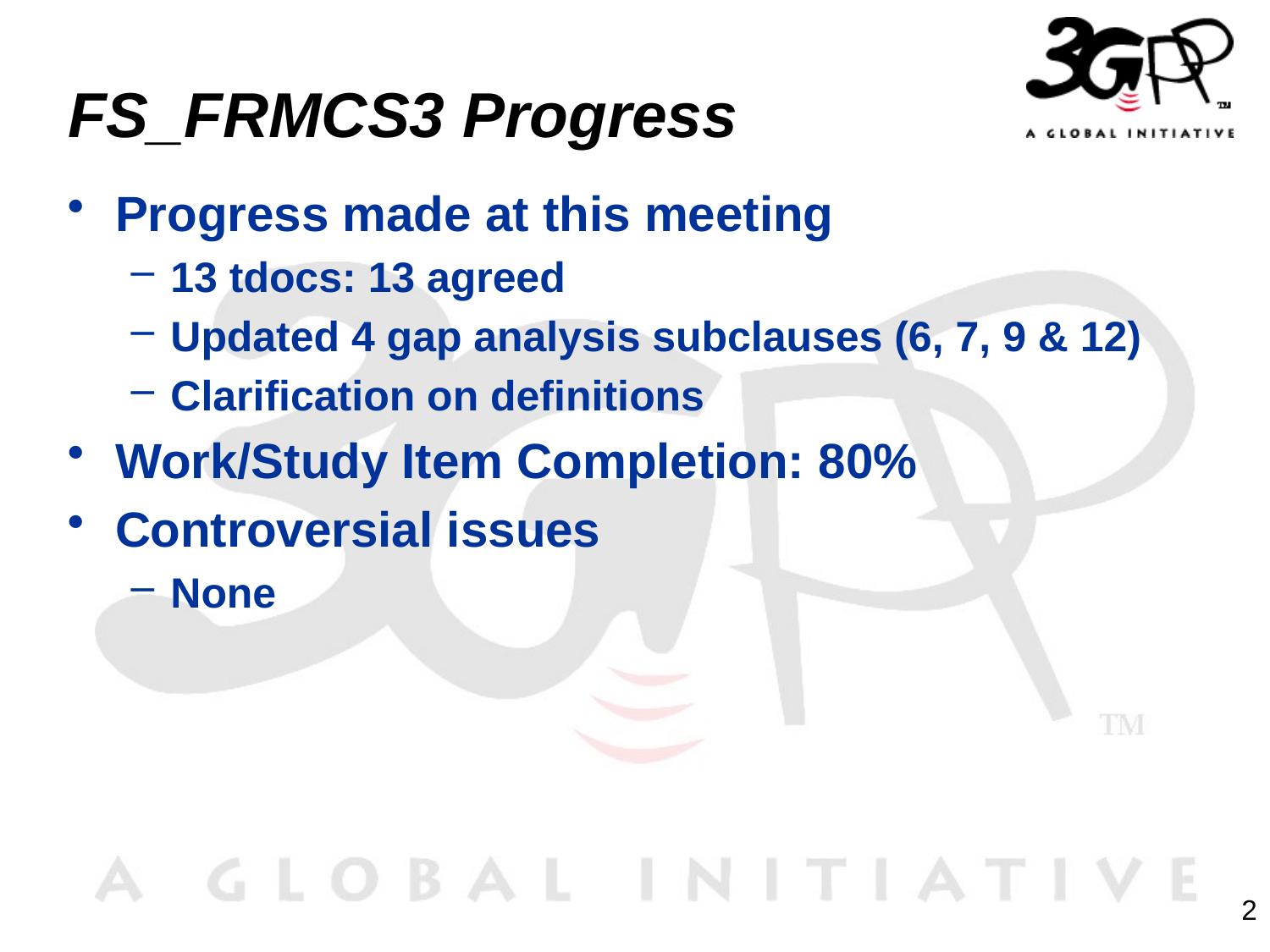

# FS_FRMCS3 Progress
Progress made at this meeting
13 tdocs: 13 agreed
Updated 4 gap analysis subclauses (6, 7, 9 & 12)
Clarification on definitions
Work/Study Item Completion: 80%
Controversial issues
None
2